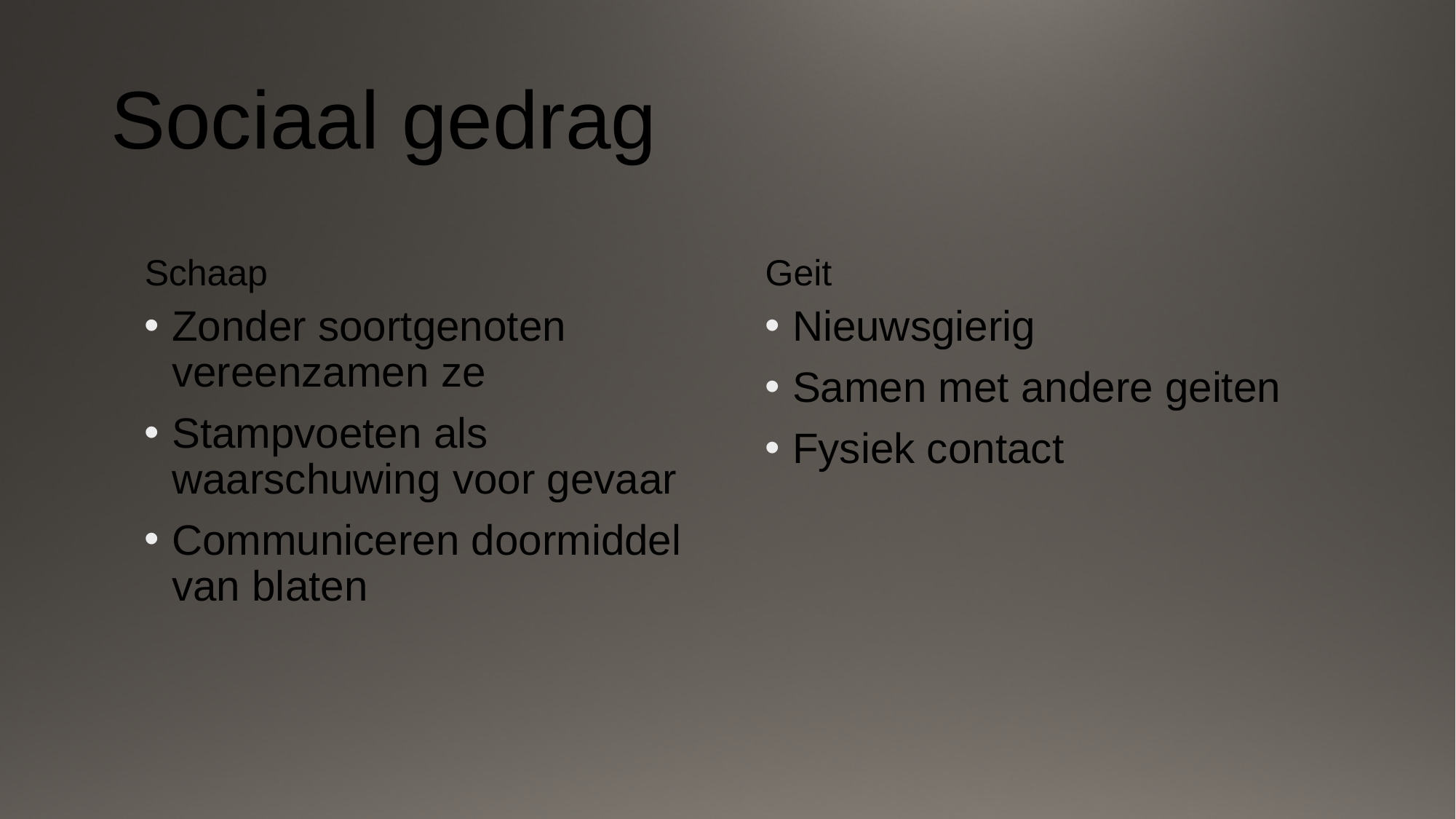

# Sociaal gedrag
Schaap
Geit
Zonder soortgenoten vereenzamen ze
Stampvoeten als waarschuwing voor gevaar
Communiceren doormiddel van blaten
Nieuwsgierig
Samen met andere geiten
Fysiek contact